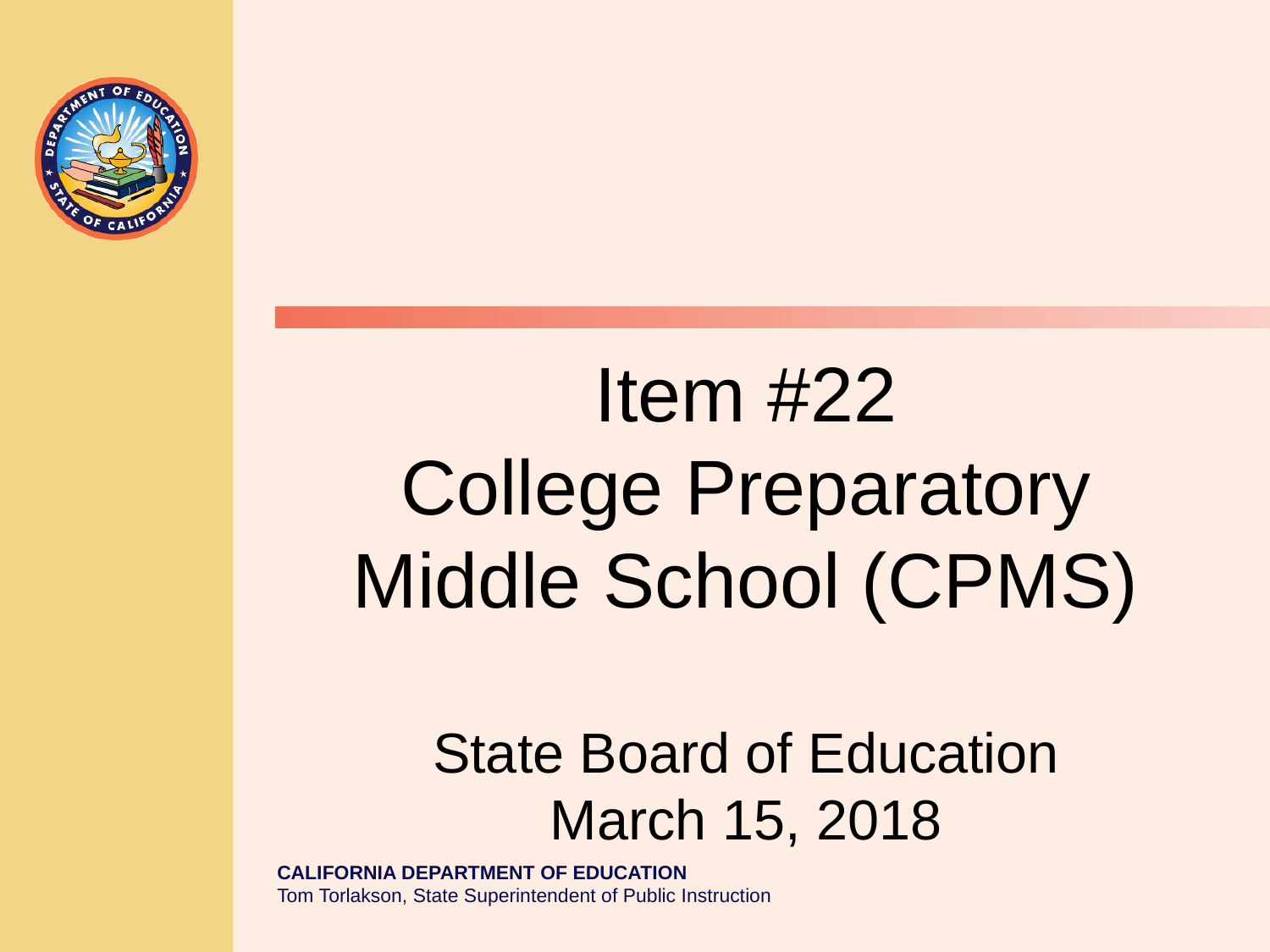

# Item #22 College Preparatory Middle School (CPMS) State Board of Education March 15, 2018